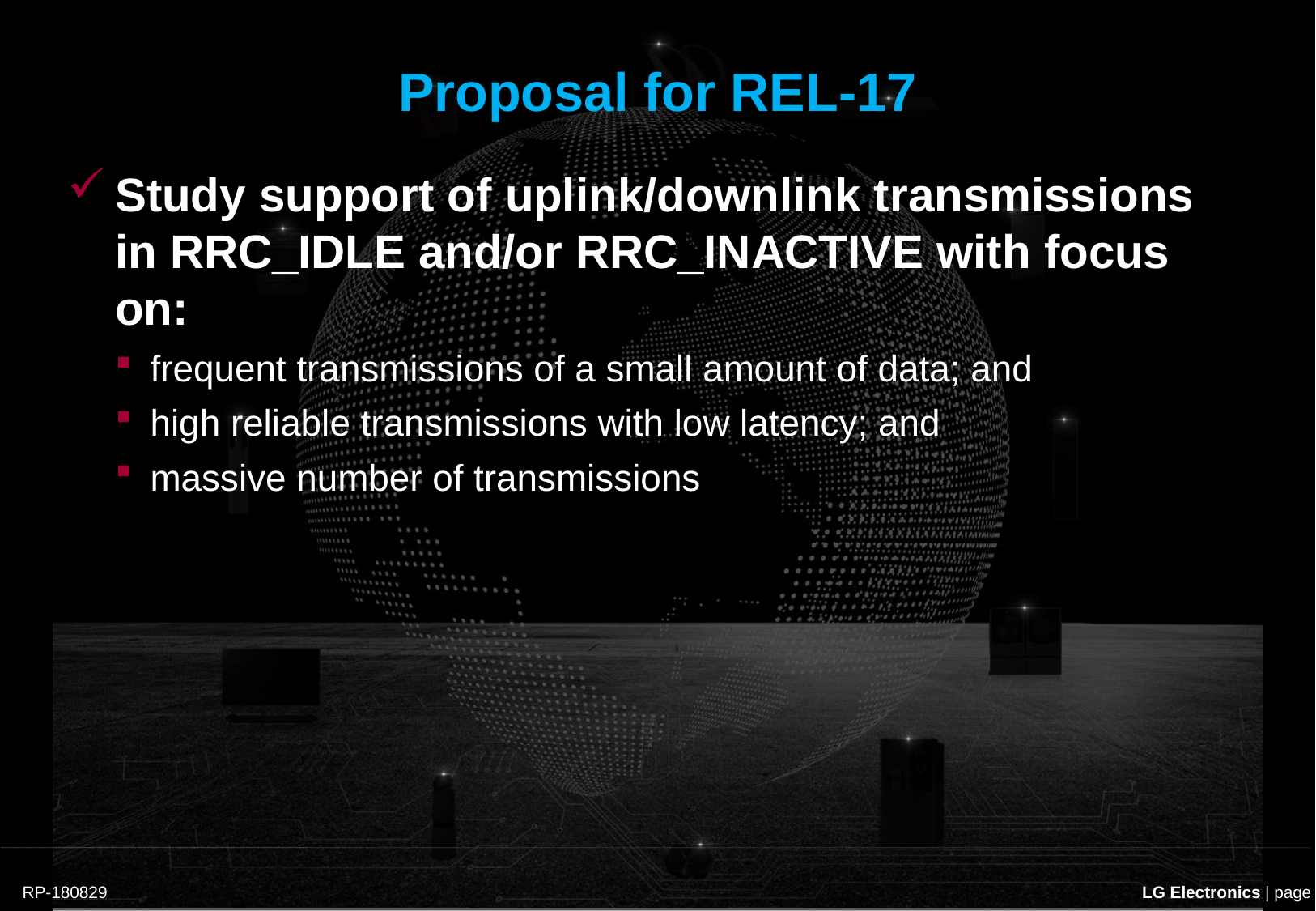

# Proposal for REL-17
Study support of uplink/downlink transmissions in RRC_IDLE and/or RRC_INACTIVE with focus on:
frequent transmissions of a small amount of data; and
high reliable transmissions with low latency; and
massive number of transmissions